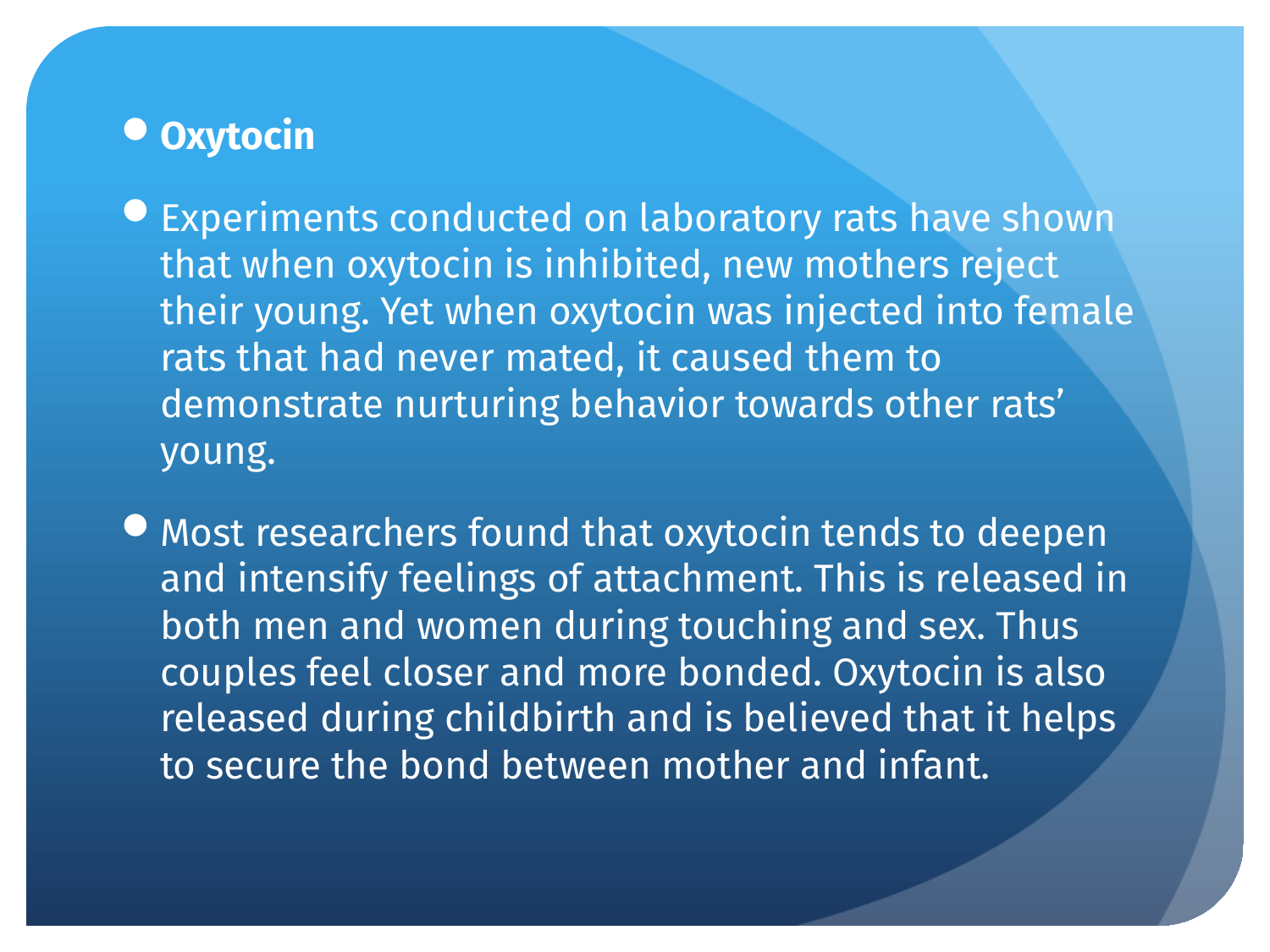

Oxytocin
Experiments conducted on laboratory rats have shown that when oxytocin is inhibited, new mothers reject their young. Yet when oxytocin was injected into female rats that had never mated, it caused them to demonstrate nurturing behavior towards other rats’ young.
Most researchers found that oxytocin tends to deepen and intensify feelings of attachment. This is released in both men and women during touching and sex. Thus couples feel closer and more bonded. Oxytocin is also released during childbirth and is believed that it helps to secure the bond between mother and infant.